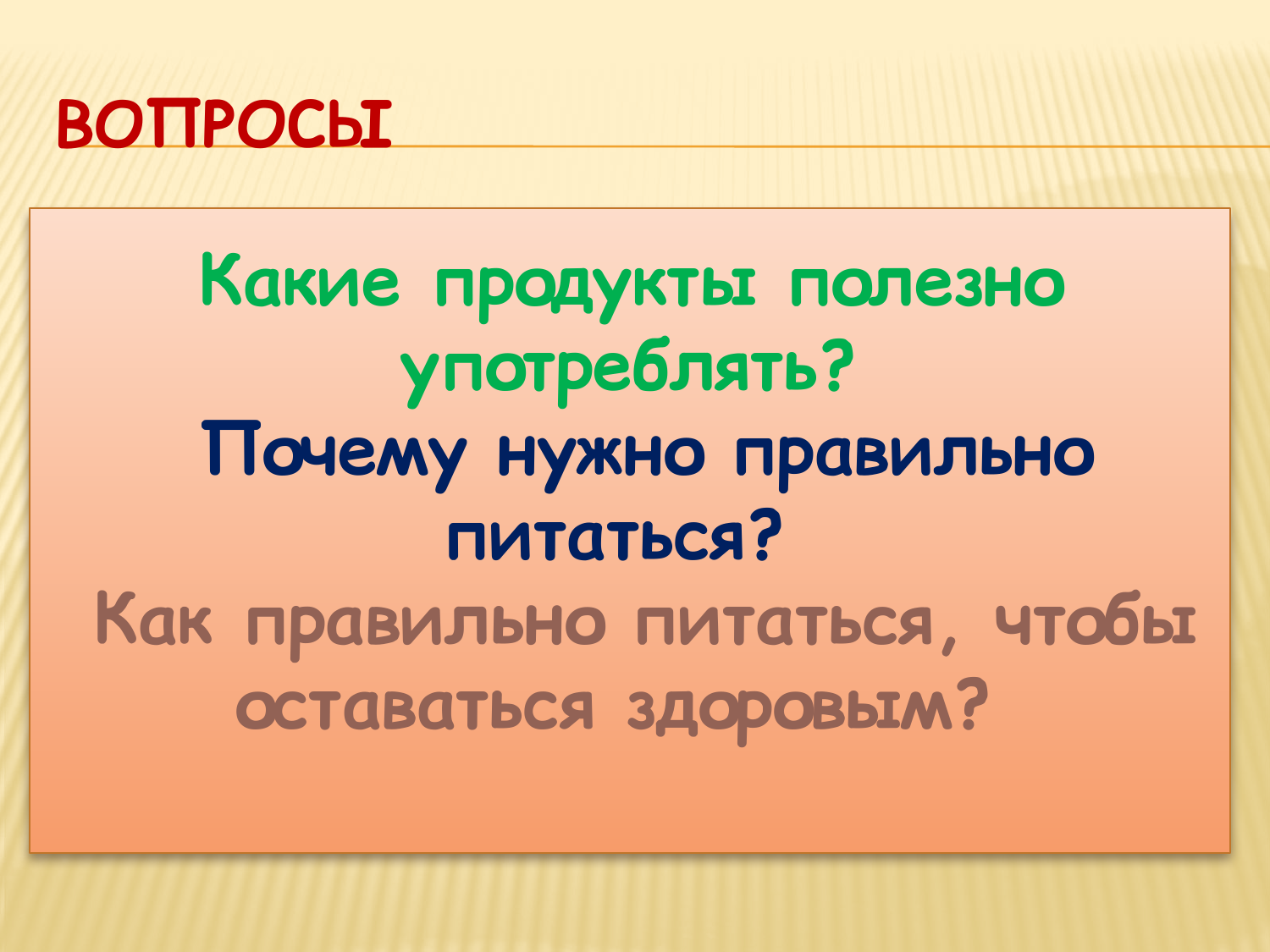

# ВОПРОСЫ
Какие продукты полезно употреблять?
 Почему нужно правильно питаться?
 Как правильно питаться, чтобы оставаться здоровым?